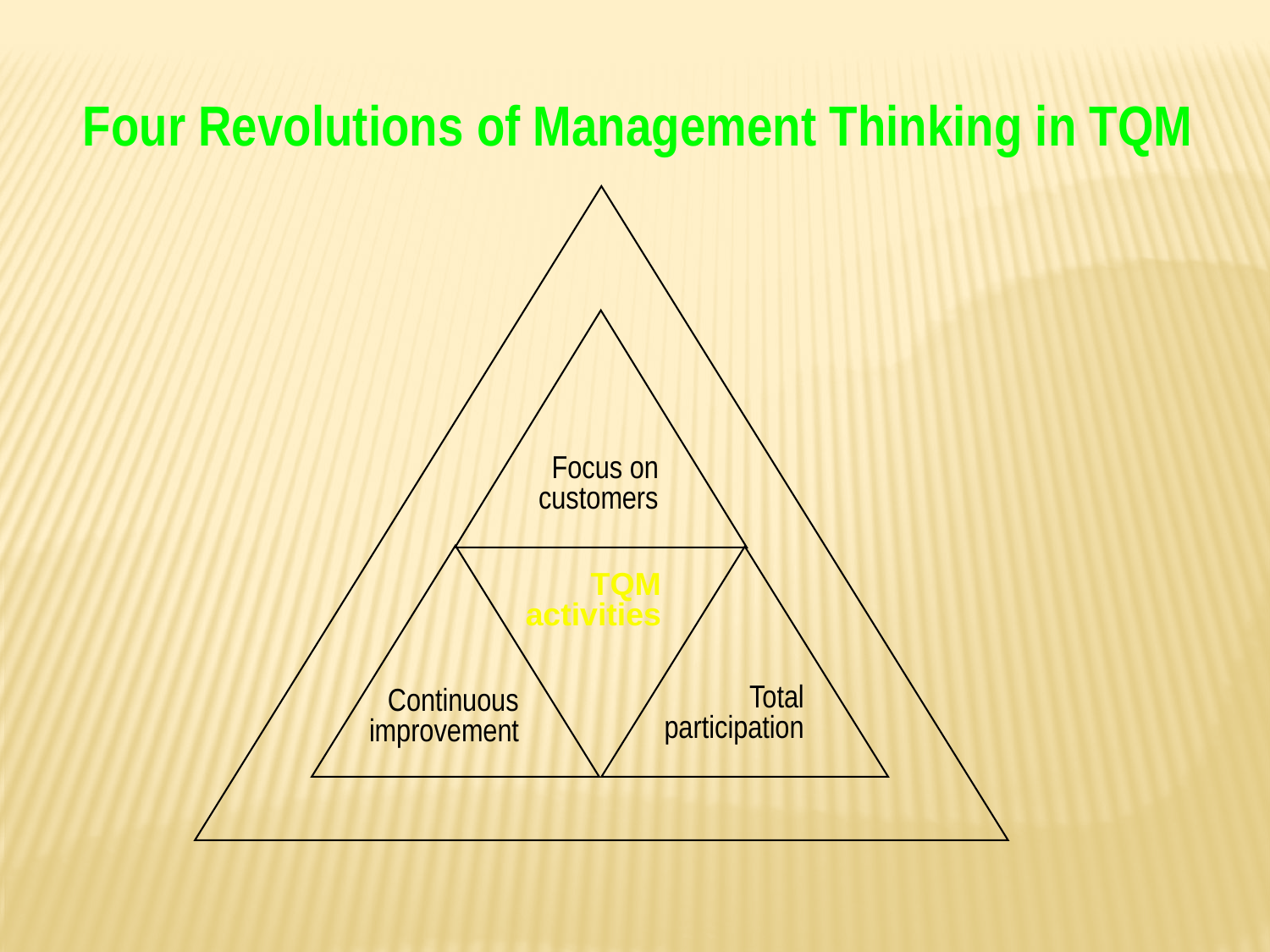

Four Revolutions of Management Thinking in TQM

Focus on
customers

TQM
activities
Total
participation
Continuous
improvement